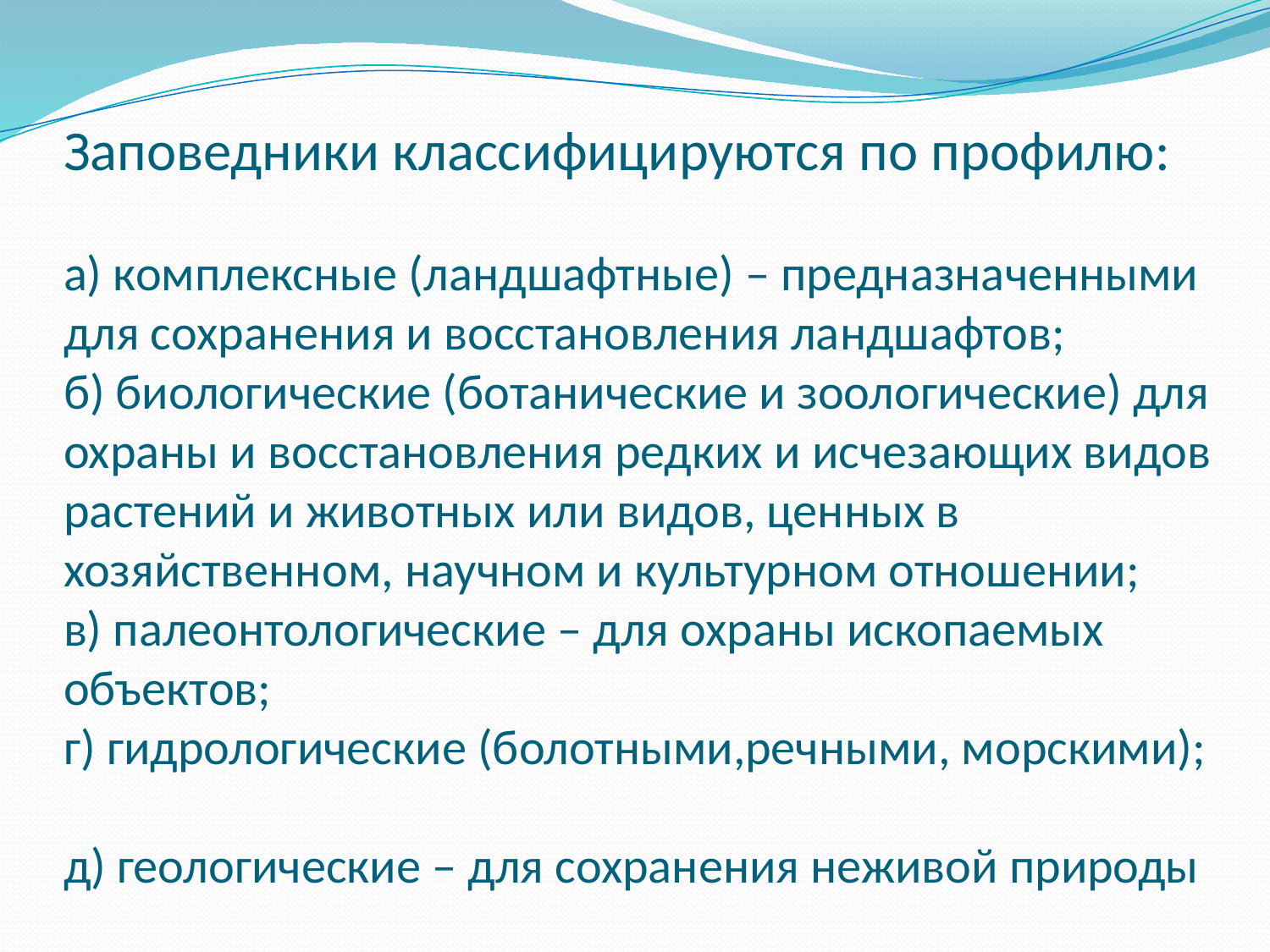

# Заповедники классифицируются по профилю: а) комплексные (ландшафтные) – предназначенными для сохранения и восстановления ландшафтов; б) биологические (ботанические и зоологические) для охраны и восстановления редких и исчезающих видов растений и животных или видов, ценных в хозяйственном, научном и культурном отношении; в) палеонтологические – для охраны ископаемых объектов; г) гидрологические (болотными,речными, морскими); д) геологические – для сохранения неживой природы